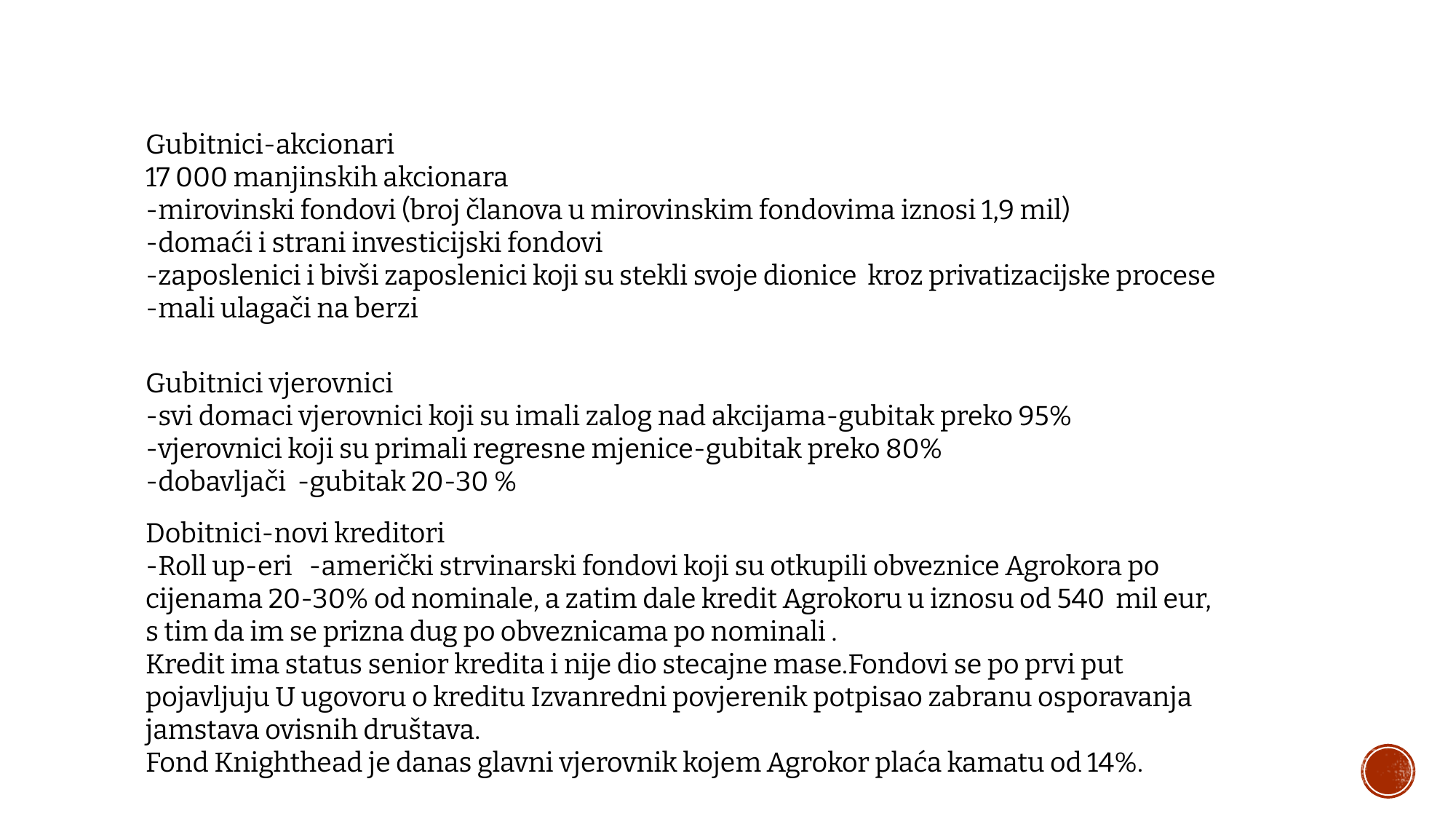

Gubitnici-akcionari
17 000 manjinskih akcionara
-mirovinski fondovi (broj članova u mirovinskim fondovima iznosi 1,9 mil)
-domaći i strani investicijski fondovi
-zaposlenici i bivši zaposlenici koji su stekli svoje dionice  kroz privatizacijske procese
-mali ulagači na berzi
Gubitnici vjerovnici
-svi domaci vjerovnici koji su imali zalog nad akcijama-gubitak preko 95%
-vjerovnici koji su primali regresne mjenice-gubitak preko 80%
-dobavljači  -gubitak 20-30 %
Dobitnici-novi kreditori
-Roll up-eri   -američki strvinarski fondovi koji su otkupili obveznice Agrokora po cijenama 20-30% od nominale, a zatim dale kredit Agrokoru u iznosu od 540  mil eur, s tim da im se prizna dug po obveznicama po nominali .
Kredit ima status senior kredita i nije dio stecajne mase.Fondovi se po prvi put pojavljuju U ugovoru o kreditu Izvanredni povjerenik potpisao zabranu osporavanja jamstava ovisnih društava.
Fond Knighthead je danas glavni vjerovnik kojem Agrokor plaća kamatu od 14%.